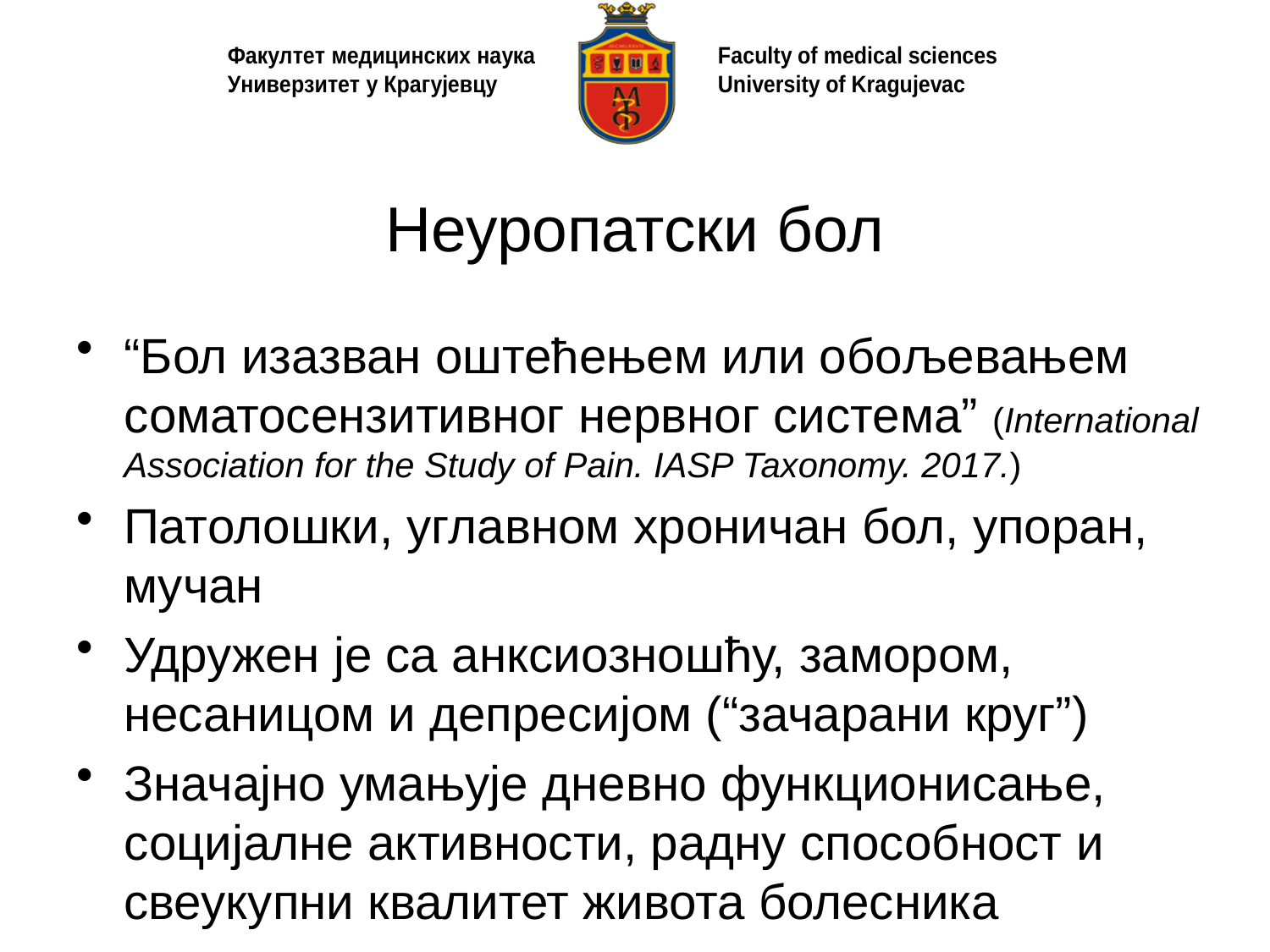

# Неуропатски бол
“Бол изазван оштећењем или обољевањем соматосензитивног нервног система” (International Association for the Study of Pain. IASP Taxonomy. 2017.)
Патолошки, углавном хроничан бол, упоран, мучан
Удружен је са анксиозношћу, замором, несаницом и депресијом (“зачарани круг”)
Значајно умањује дневно функционисање,  социјалне активности, радну способност и  свеукупни квалитет живота болесника